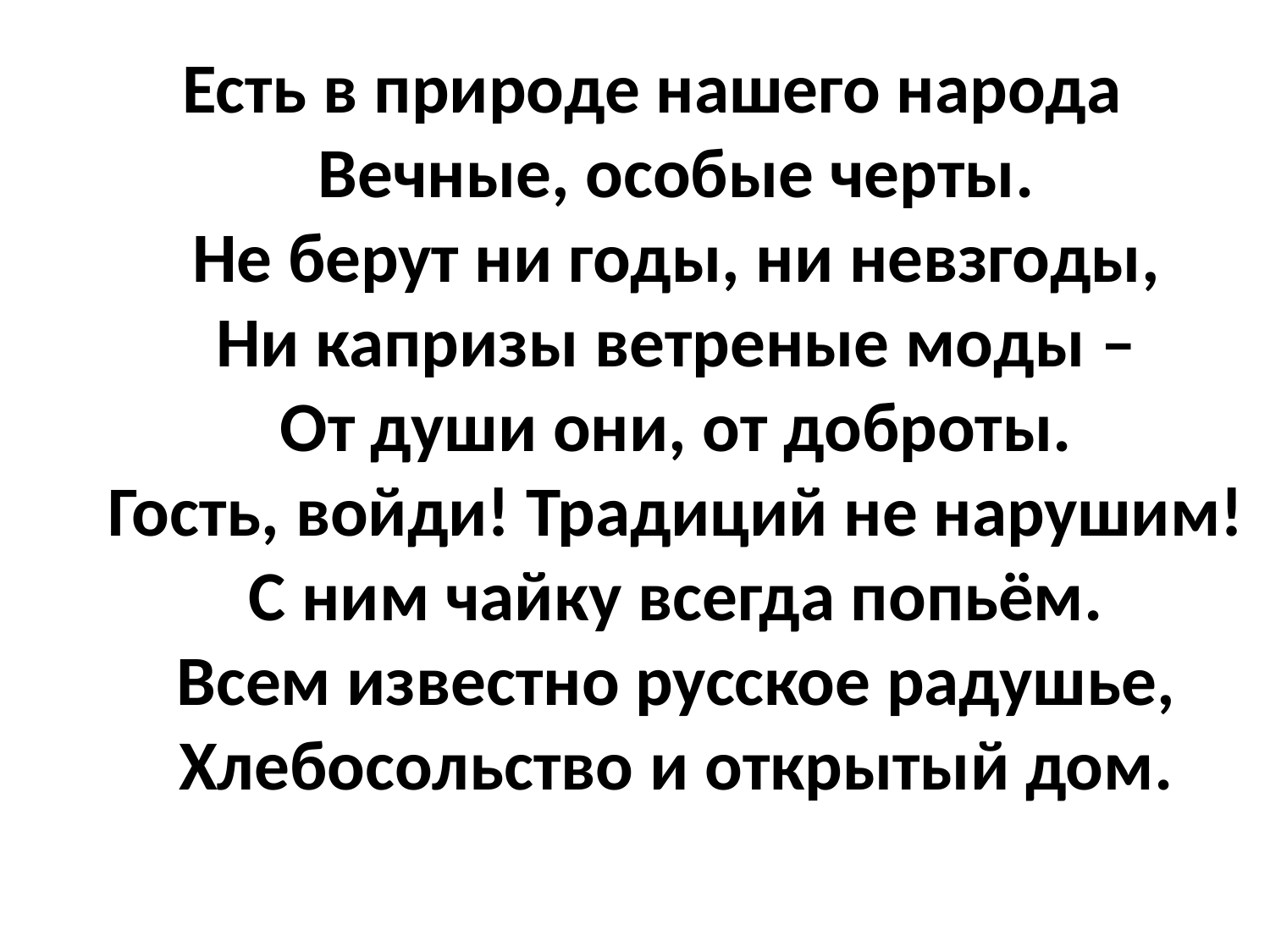

Есть в природе нашего народа
Вечные, особые черты.
Не берут ни годы, ни невзгоды,
Ни капризы ветреные моды –
От души они, от доброты.
Гость, войди! Традиций не нарушим!
С ним чайку всегда попьём.
Всем известно русское радушье,
Хлебосольство и открытый дом.